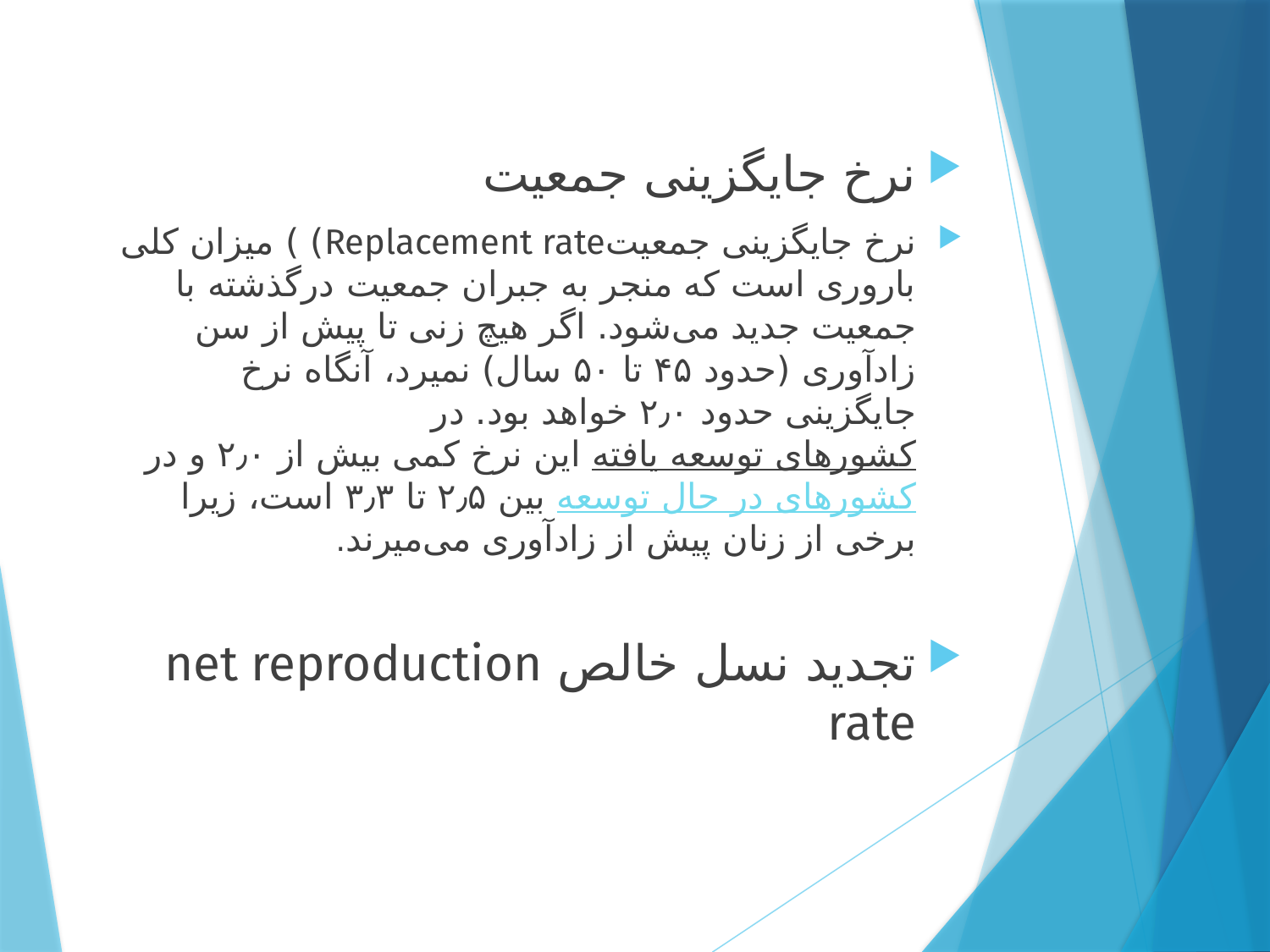

نرخ جایگزینی جمعیت
نرخ جایگزینی جمعیتReplacement rate) ) میزان کلی باروری است که منجر به جبران جمعیت درگذشته با جمعیت جدید می‌شود. اگر هیچ زنی تا پیش از سن زادآوری (حدود ۴۵ تا ۵۰ سال) نمیرد، آنگاه نرخ جایگزینی حدود ۲٫۰ خواهد بود. در کشورهای توسعه یافته این نرخ کمی بیش از ۲٫۰ و در کشورهای در حال توسعه بین ۲٫۵ تا ۳٫۳ است، زیرا برخی از زنان پیش از زادآوری می‌میرند.

تجدید نسل خالص net reproduction rate